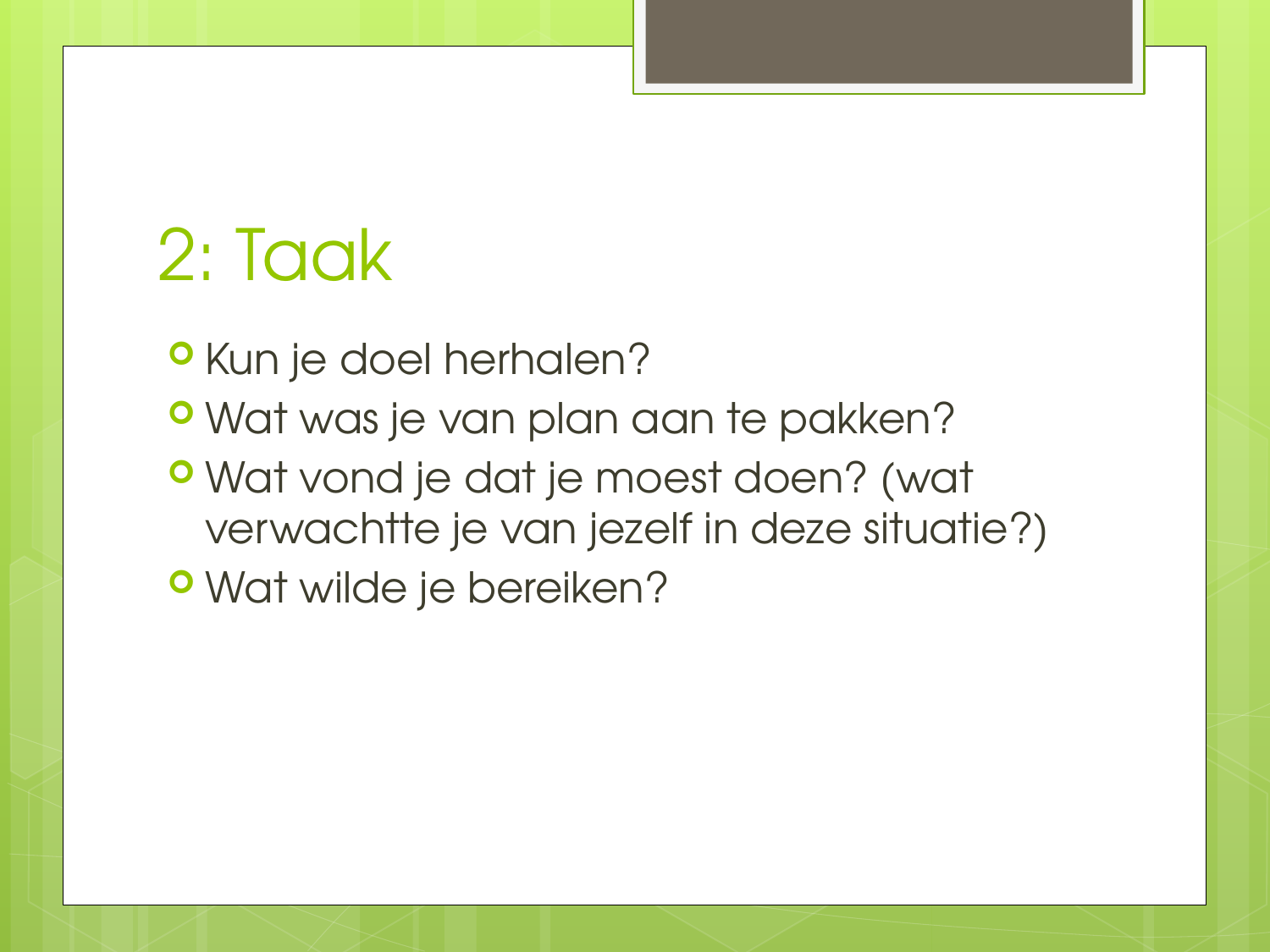

# 2: Taak
Kun je doel herhalen?
Wat was je van plan aan te pakken?
Wat vond je dat je moest doen? (wat verwachtte je van jezelf in deze situatie?)
Wat wilde je bereiken?